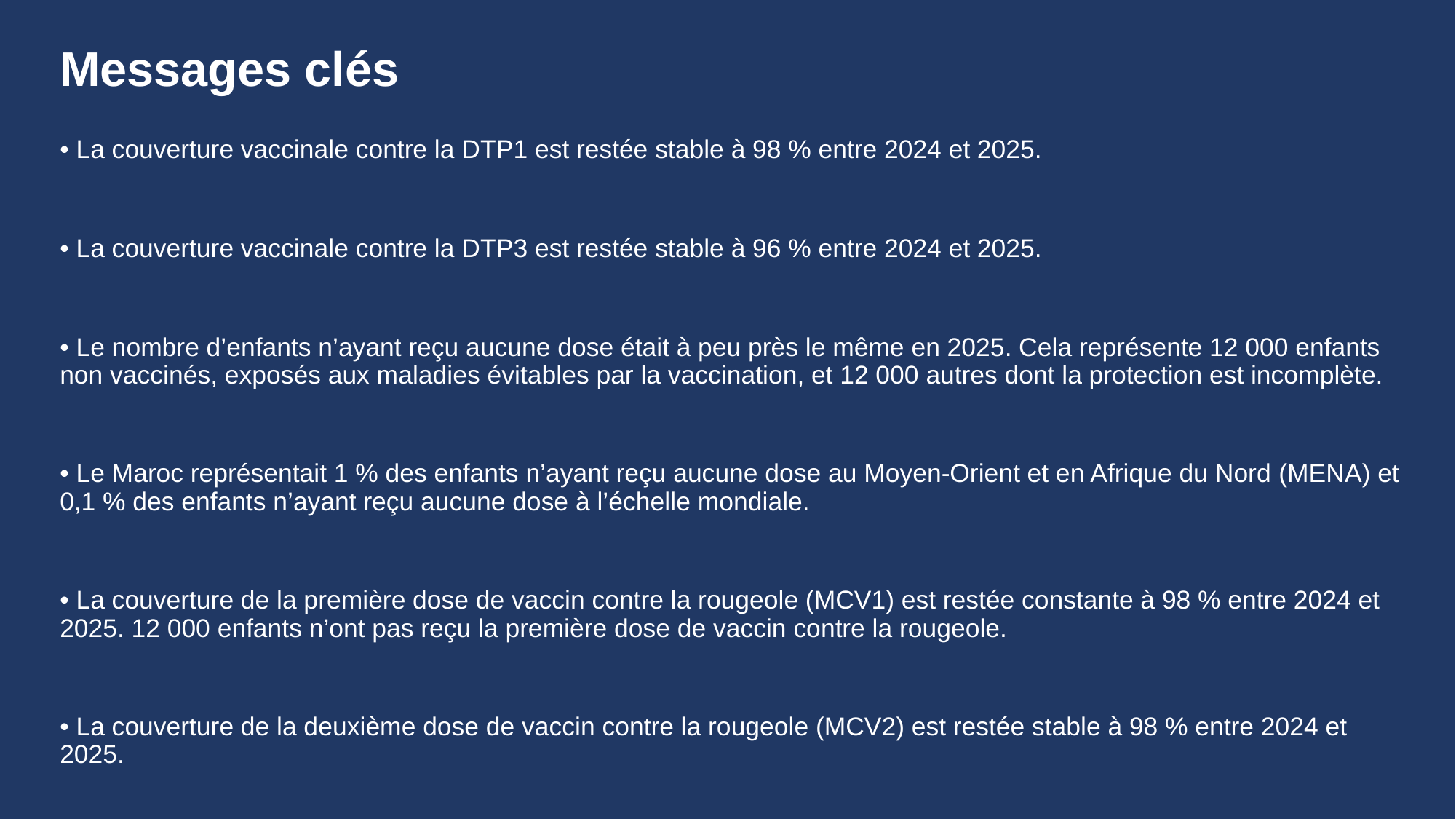

# Messages clés
• La couverture vaccinale contre la DTP1 est restée stable à 98 % entre 2024 et 2025.

• La couverture vaccinale contre la DTP3 est restée stable à 96 % entre 2024 et 2025.

• Le nombre d’enfants n’ayant reçu aucune dose était à peu près le même en 2025. Cela représente 12 000 enfants non vaccinés, exposés aux maladies évitables par la vaccination, et 12 000 autres dont la protection est incomplète.

• Le Maroc représentait 1 % des enfants n’ayant reçu aucune dose au Moyen-Orient et en Afrique du Nord (MENA) et 0,1 % des enfants n’ayant reçu aucune dose à l’échelle mondiale.

• La couverture de la première dose de vaccin contre la rougeole (MCV1) est restée constante à 98 % entre 2024 et 2025. 12 000 enfants n’ont pas reçu la première dose de vaccin contre la rougeole.

• La couverture de la deuxième dose de vaccin contre la rougeole (MCV2) est restée stable à 98 % entre 2024 et 2025.

• La couverture de la dernière dose du vaccin contre le HPV (HPVc) chez les filles est restée stable à 3 % en 2025.